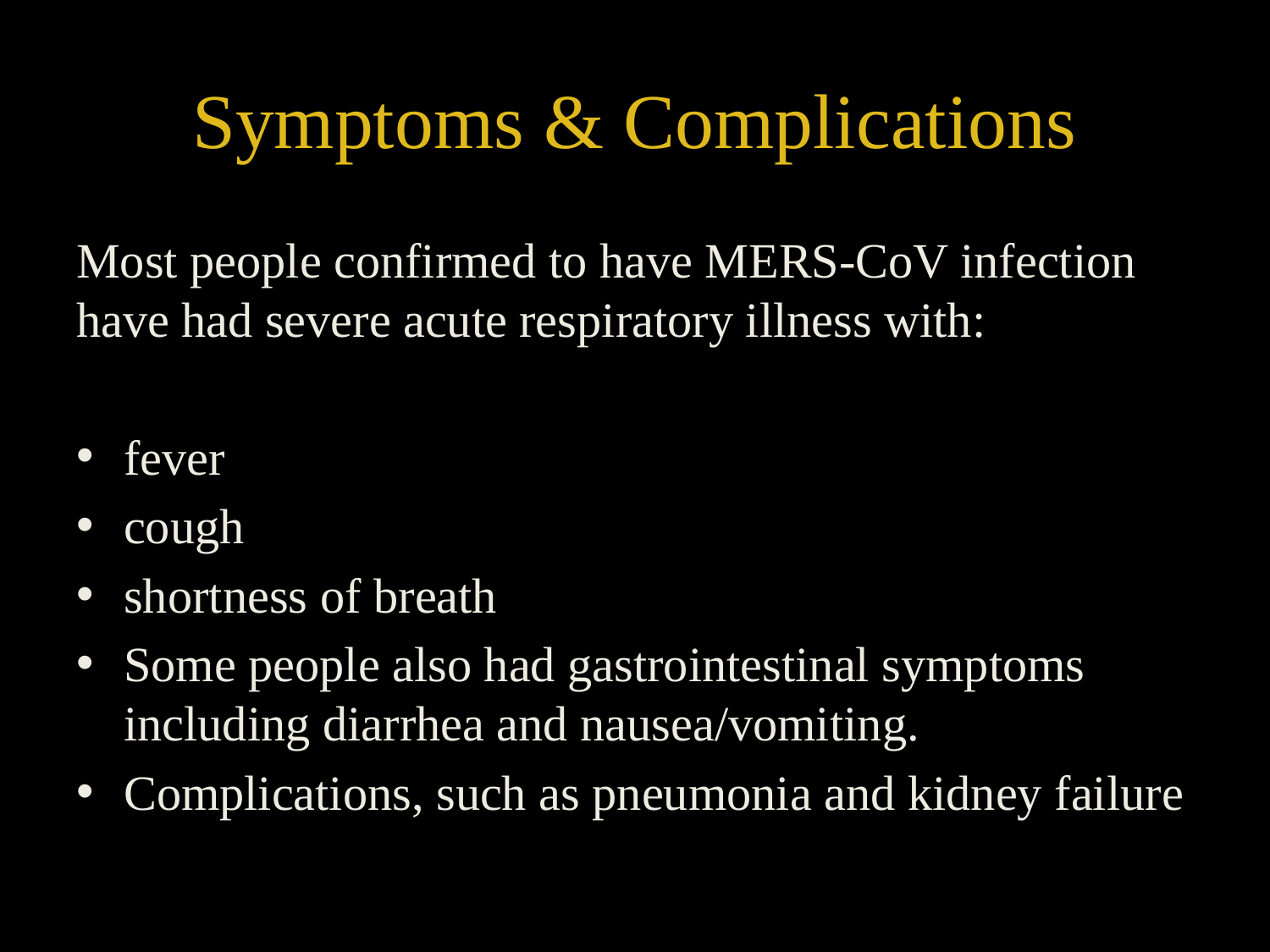

# Symptoms & Complications
Most people confirmed to have MERS-CoV infection have had severe acute respiratory illness with:

fever
cough
shortness of breath
Some people also had gastrointestinal symptoms including diarrhea and nausea/vomiting.
Complications, such as pneumonia and kidney failure